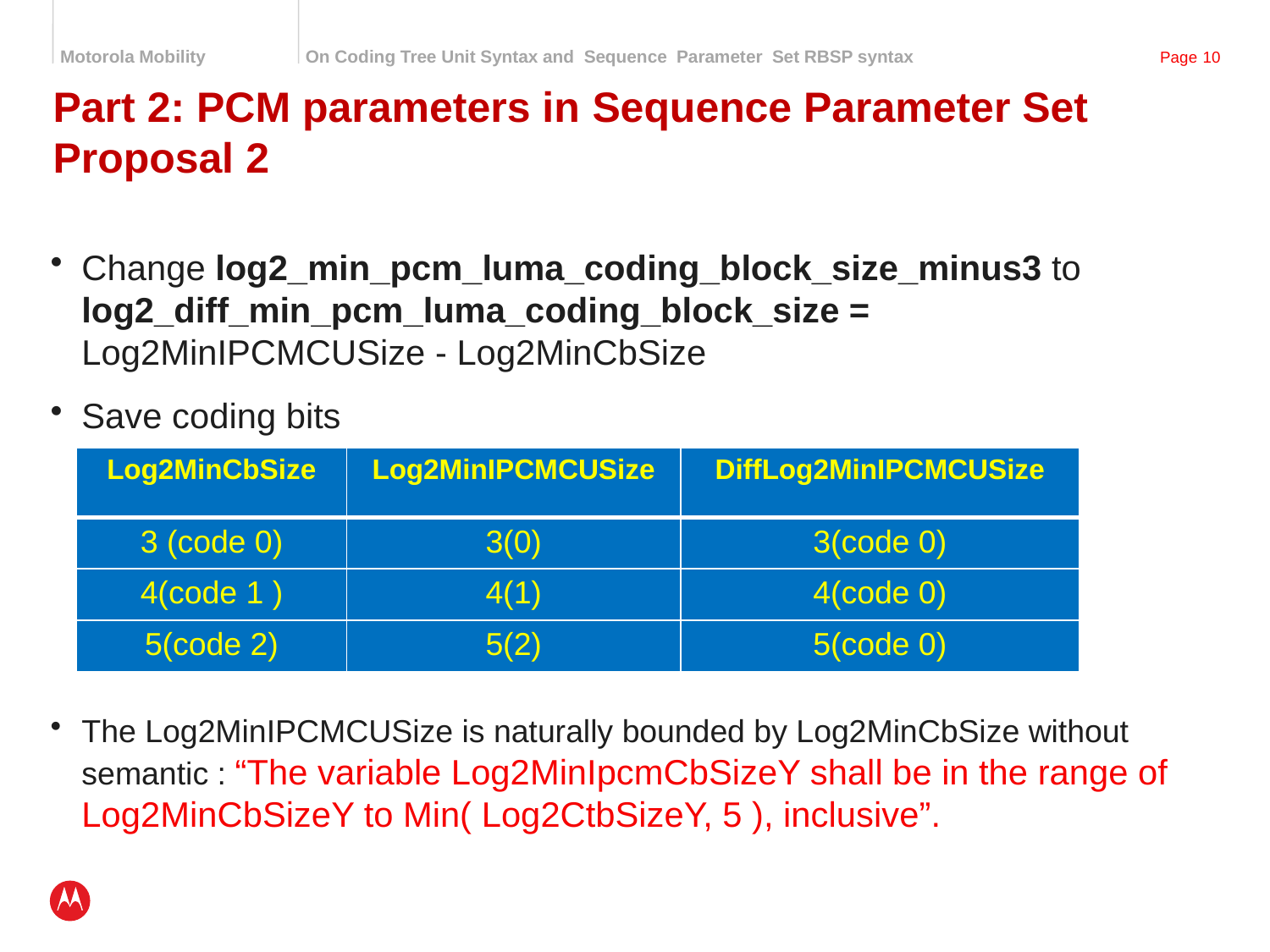

# Part 2: PCM parameters in Sequence Parameter Set Proposal 2
Change log2_min_pcm_luma_coding_block_size_minus3 to log2_diff_min_pcm_luma_coding_block_size = Log2MinIPCMCUSize - Log2MinCbSize
Save coding bits

The Log2MinIPCMCUSize is naturally bounded by Log2MinCbSize without semantic : “The variable Log2MinIpcmCbSizeY shall be in the range of Log2MinCbSizeY to Min( Log2CtbSizeY, 5 ), inclusive”.

| Log2MinCbSize | Log2MinIPCMCUSize | DiffLog2MinIPCMCUSize |
| --- | --- | --- |
| 3 (code 0) | 3(0) | 3(code 0) |
| 4(code 1 ) | 4(1) | 4(code 0) |
| 5(code 2) | 5(2) | 5(code 0) |